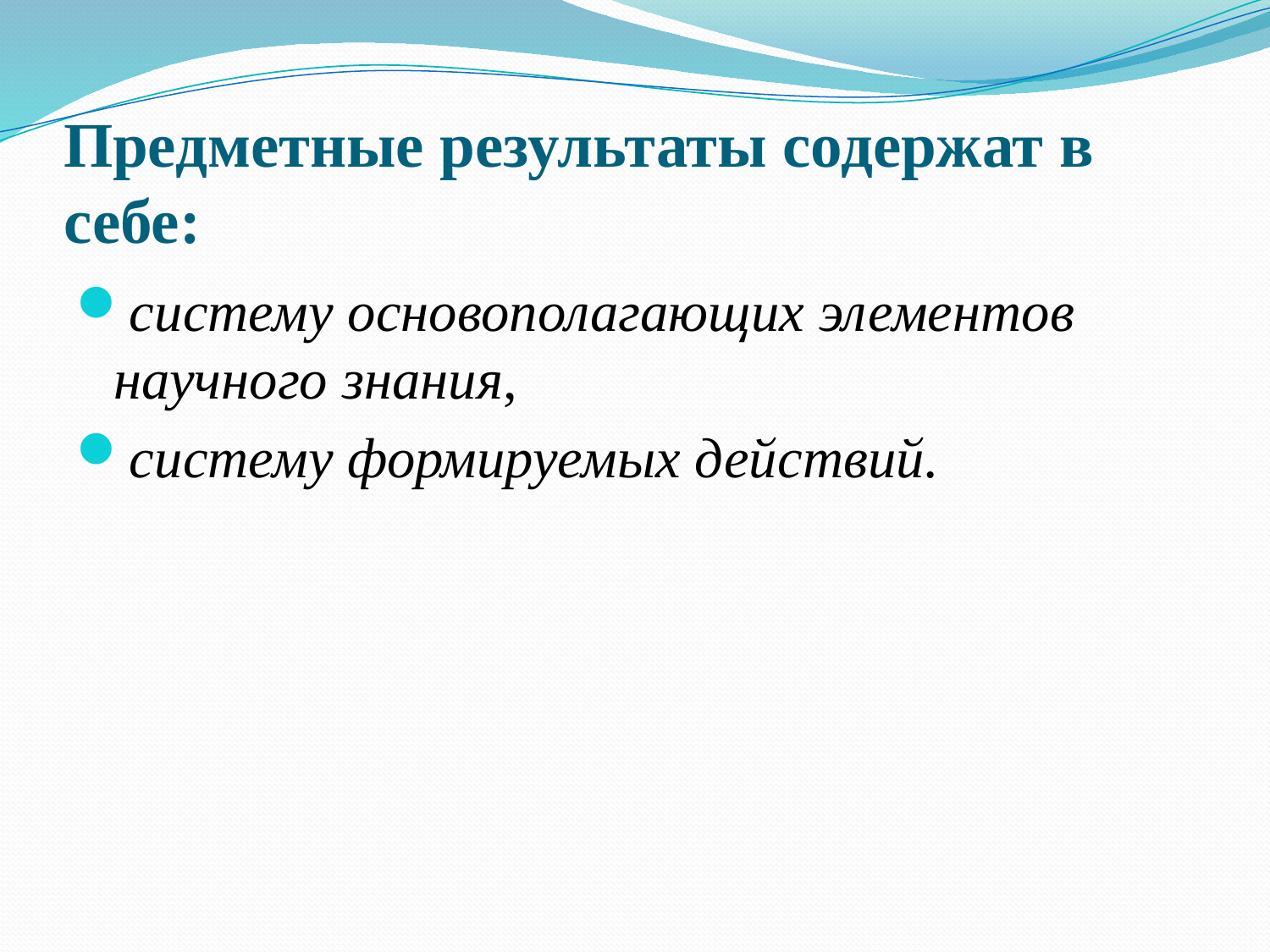

# Предметные результаты содержат в себе:
систему основополагающих элементов научного знания,
систему формируемых действий.